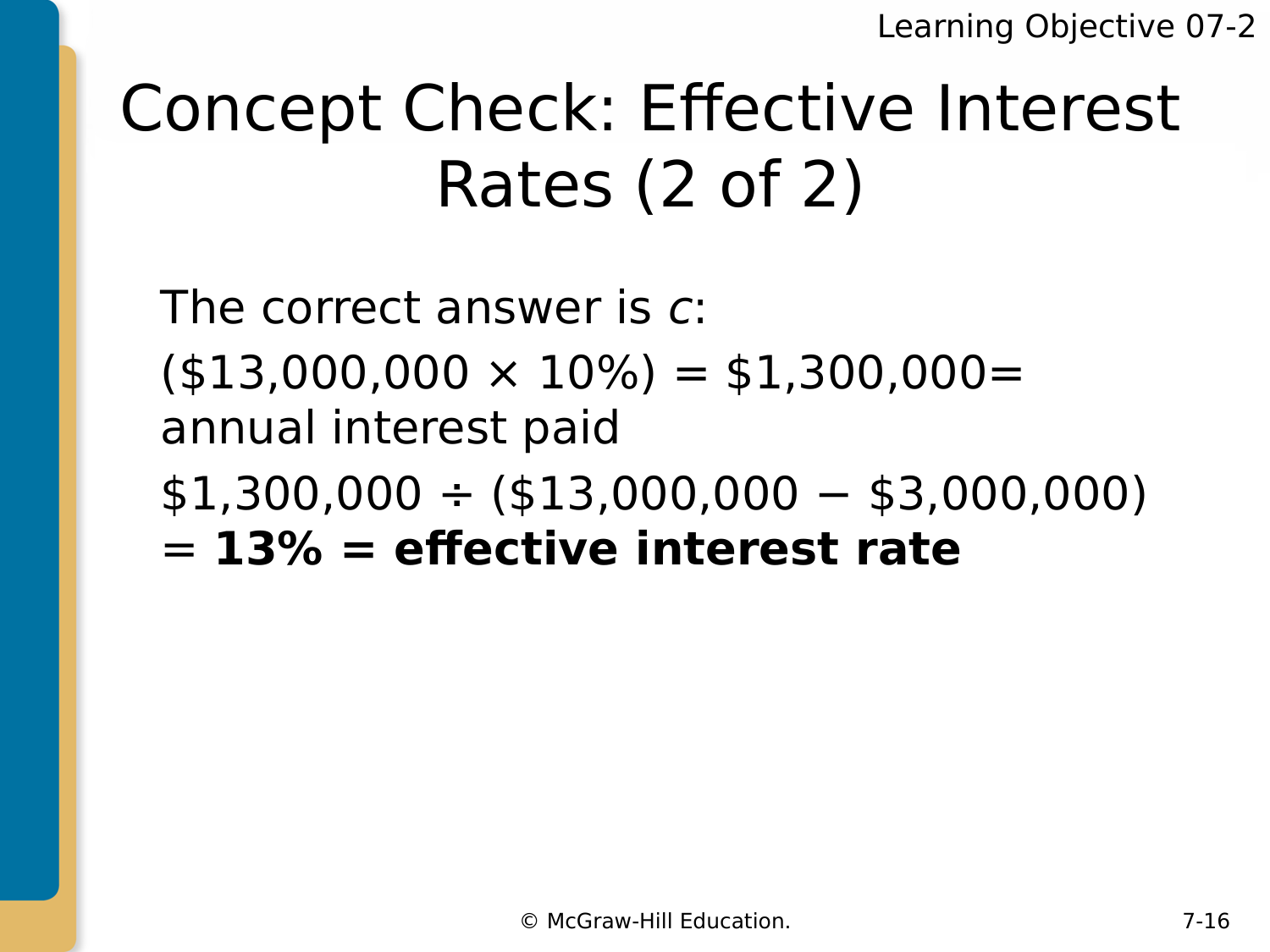

Learning Objective 07-2
# Concept Check: Effective Interest Rates (2 of 2)
The correct answer is c:
($13,000,000 × 10%) = $1,300,000= annual interest paid
$1,300,000 ÷ ($13,000,000 − $3,000,000) = 13% = effective interest rate